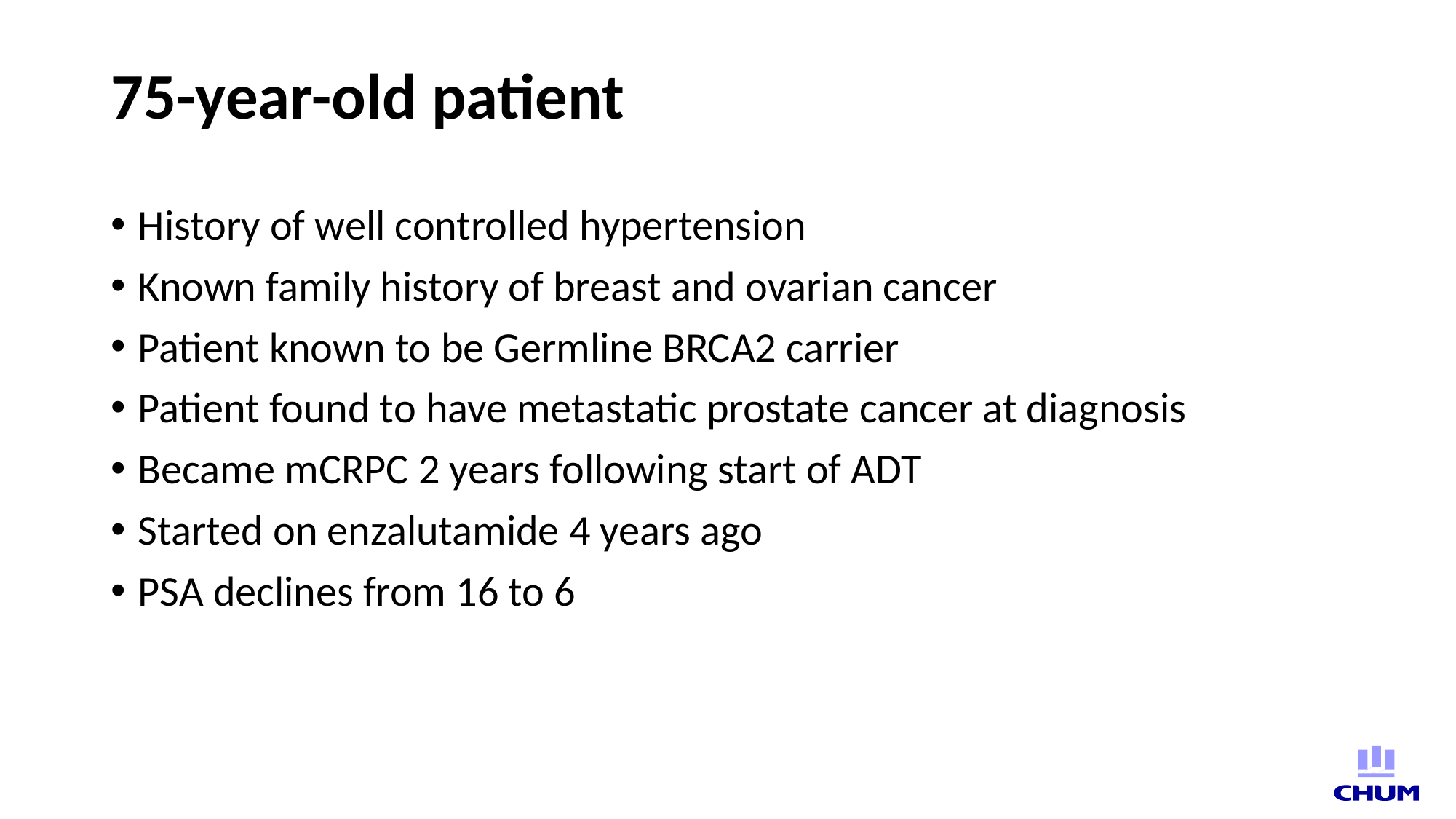

# 75-year-old patient
History of well controlled hypertension
Known family history of breast and ovarian cancer
Patient known to be Germline BRCA2 carrier
Patient found to have metastatic prostate cancer at diagnosis
Became mCRPC 2 years following start of ADT
Started on enzalutamide 4 years ago
PSA declines from 16 to 6